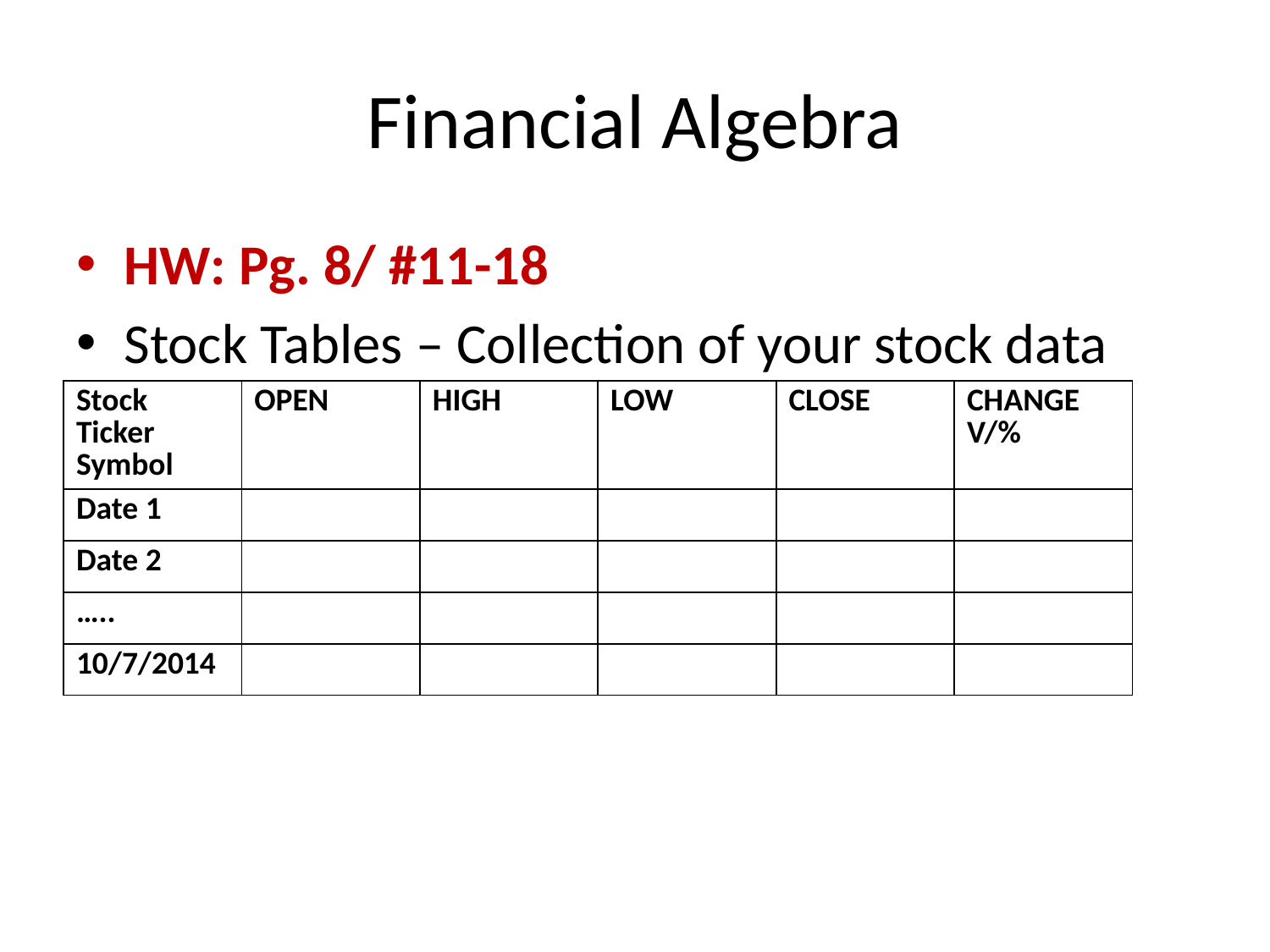

# Financial Algebra
HW: Pg. 8/ #11-18
Stock Tables – Collection of your stock data
| Stock Ticker Symbol | OPEN | HIGH | LOW | CLOSE | CHANGE V/% |
| --- | --- | --- | --- | --- | --- |
| Date 1 |  |  |  |  |  |
| Date 2 |  |  |  |  |  |
| ….. |  |  |  |  |  |
| 10/7/2014 |  |  |  |  |  |